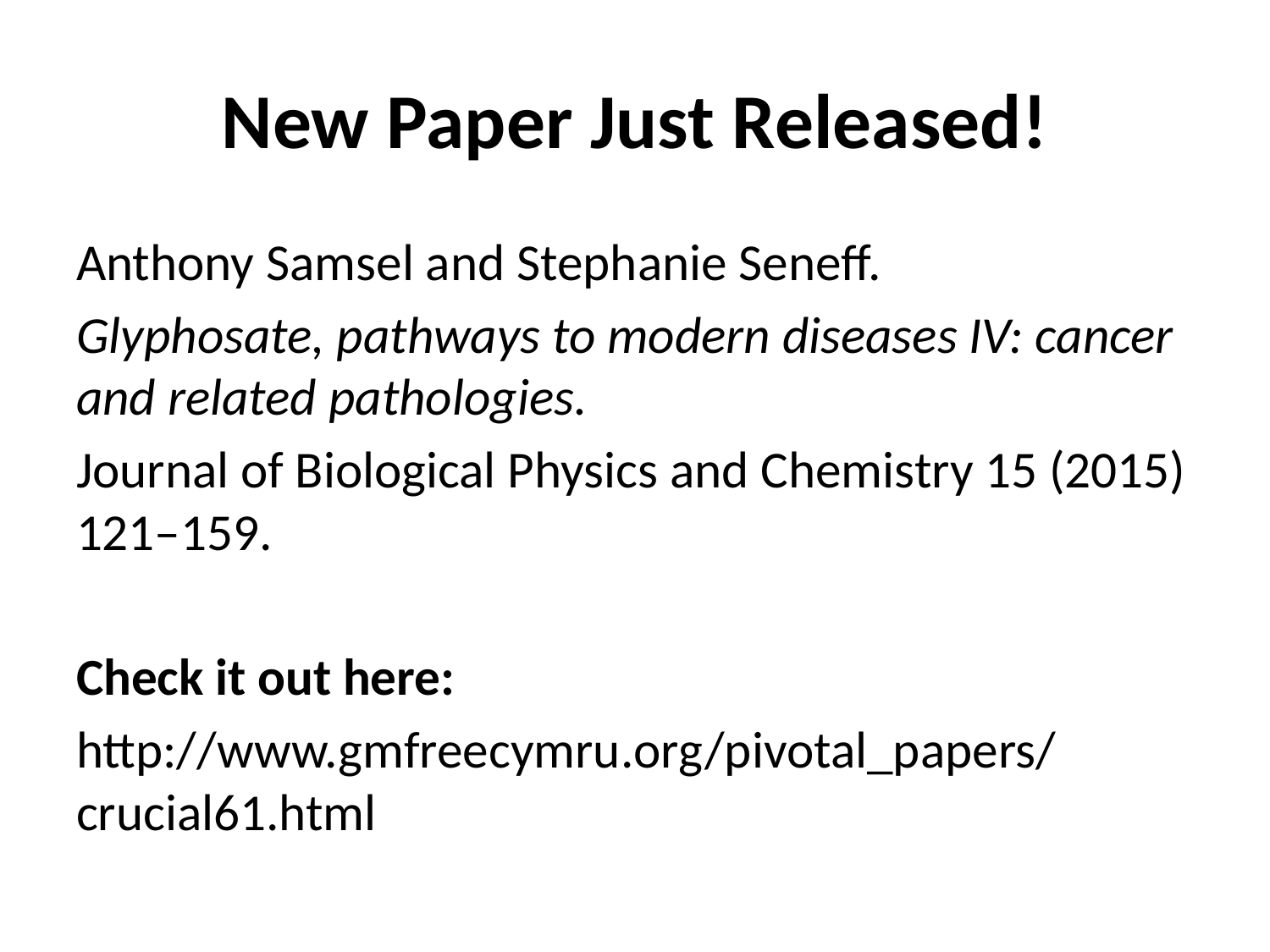

# New Paper Just Released!
Anthony Samsel and Stephanie Seneff.
Glyphosate, pathways to modern diseases IV: cancer and related pathologies.
Journal of Biological Physics and Chemistry 15 (2015) 121–159.

Check it out here:
http://www.gmfreecymru.org/pivotal_papers/crucial61.html